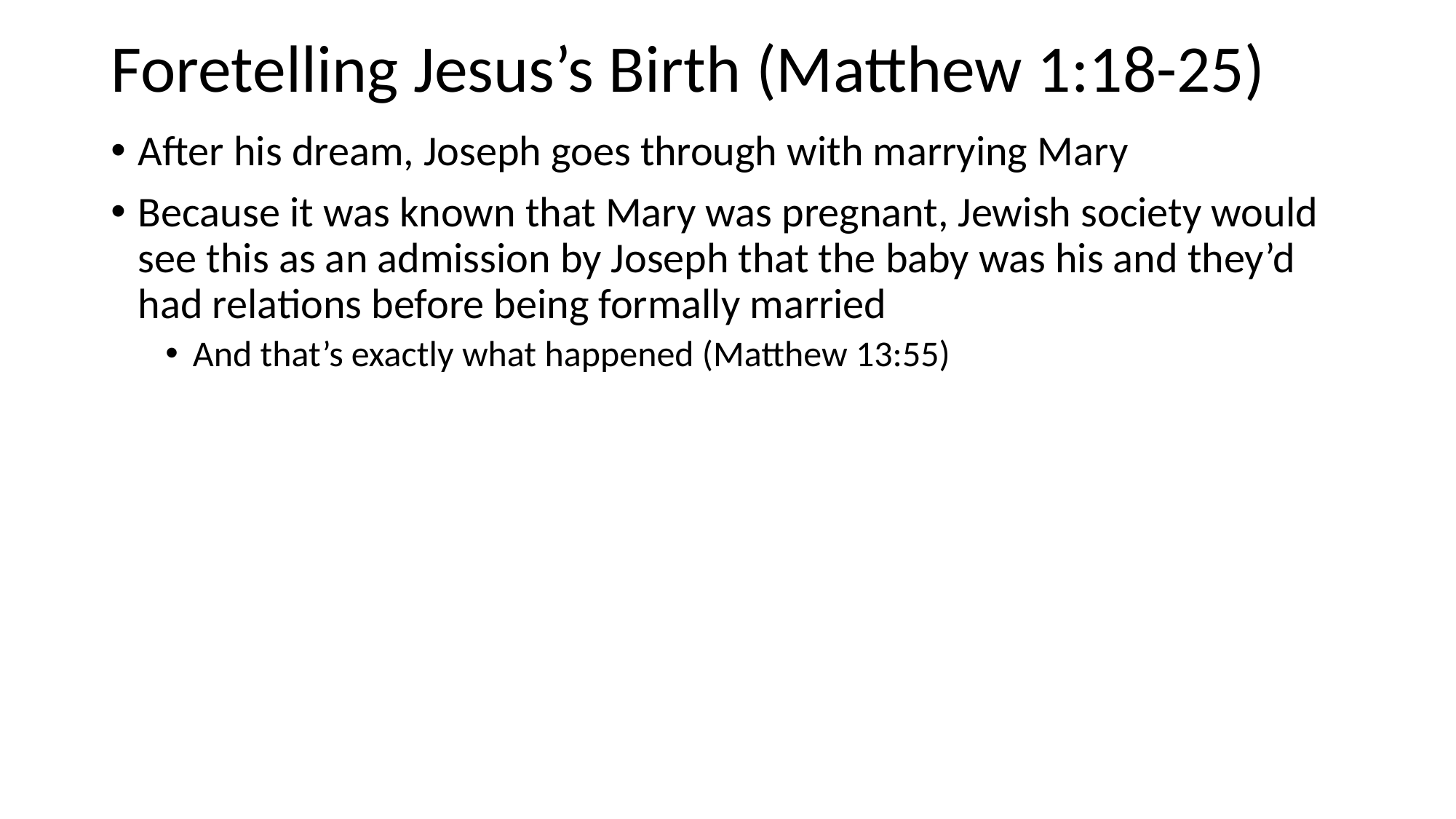

# Foretelling Jesus’s Birth (Matthew 1:18-25)
After his dream, Joseph goes through with marrying Mary
Because it was known that Mary was pregnant, Jewish society would see this as an admission by Joseph that the baby was his and they’d had relations before being formally married
And that’s exactly what happened (Matthew 13:55)